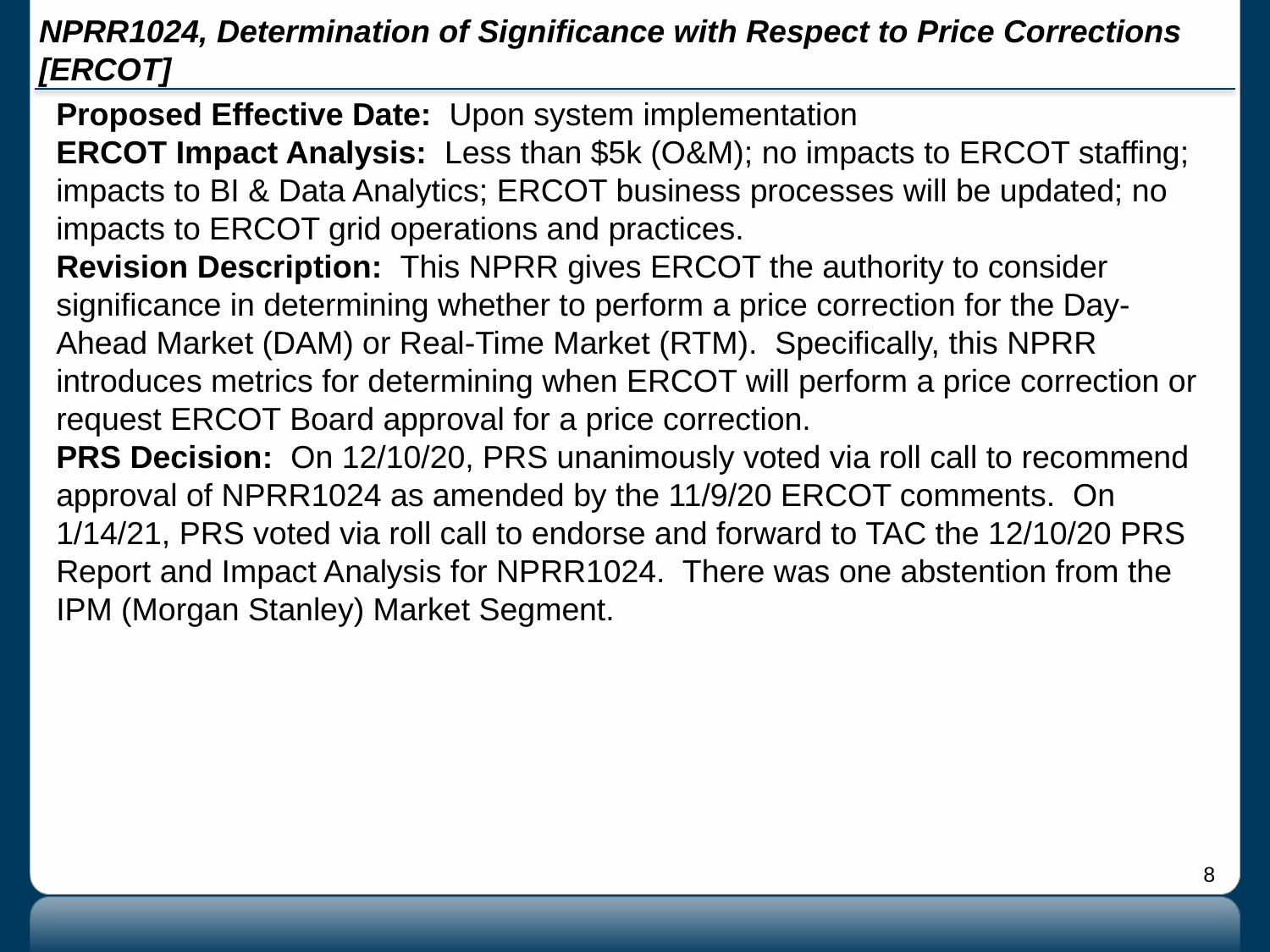

# NPRR1024, Determination of Significance with Respect to Price Corrections [ERCOT]
Proposed Effective Date:  Upon system implementation
ERCOT Impact Analysis:  Less than $5k (O&M); no impacts to ERCOT staffing; impacts to BI & Data Analytics; ERCOT business processes will be updated; no impacts to ERCOT grid operations and practices.
Revision Description:  This NPRR gives ERCOT the authority to consider significance in determining whether to perform a price correction for the Day-Ahead Market (DAM) or Real-Time Market (RTM).  Specifically, this NPRR introduces metrics for determining when ERCOT will perform a price correction or request ERCOT Board approval for a price correction.
PRS Decision:  On 12/10/20, PRS unanimously voted via roll call to recommend approval of NPRR1024 as amended by the 11/9/20 ERCOT comments.  On 1/14/21, PRS voted via roll call to endorse and forward to TAC the 12/10/20 PRS Report and Impact Analysis for NPRR1024.  There was one abstention from the IPM (Morgan Stanley) Market Segment.